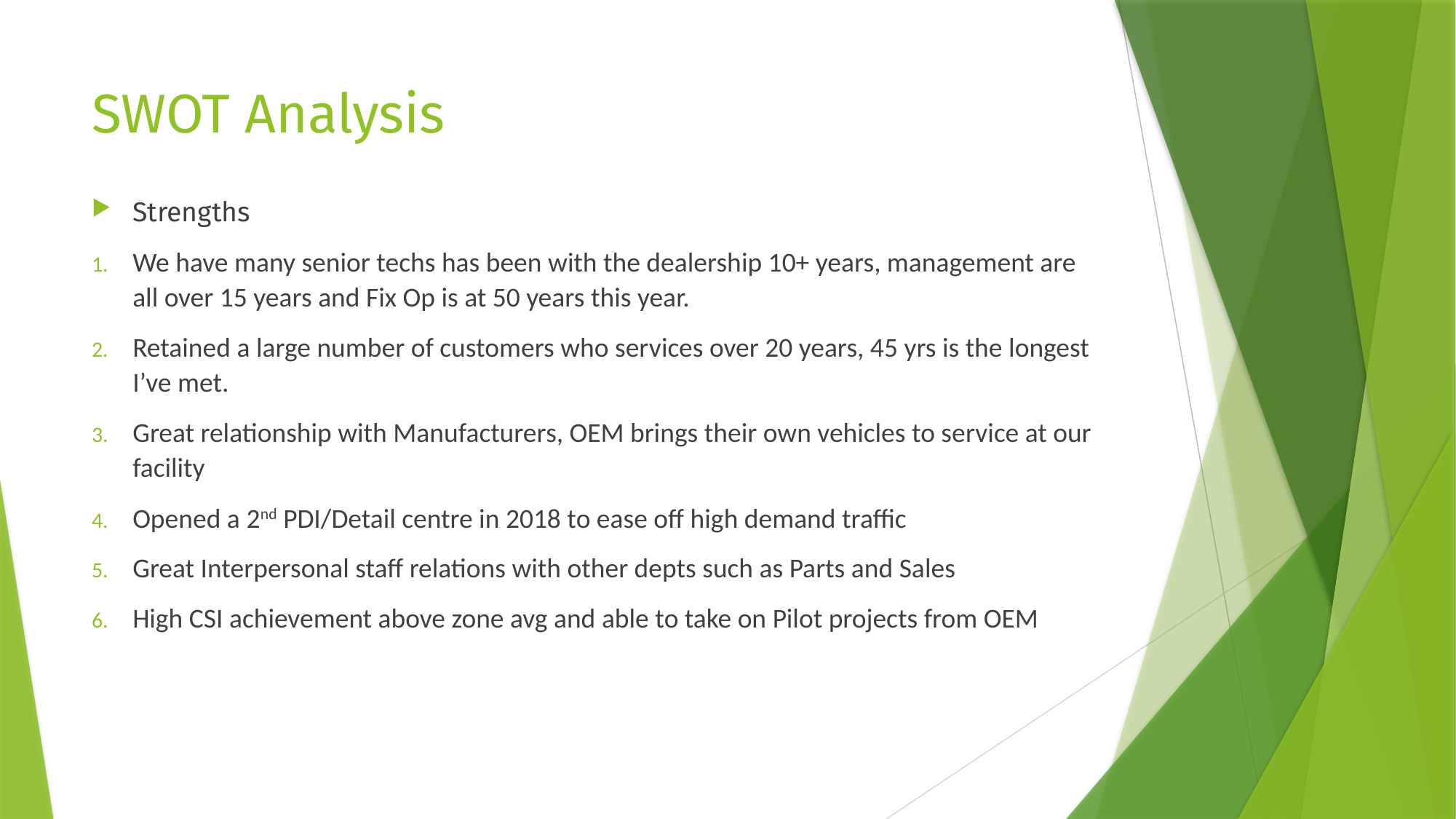

# SWOT Analysis
Strengths
We have many senior techs has been with the dealership 10+ years, management are all over 15 years and Fix Op is at 50 years this year.
Retained a large number of customers who services over 20 years, 45 yrs is the longest I’ve met.
Great relationship with Manufacturers, OEM brings their own vehicles to service at our facility
Opened a 2nd PDI/Detail centre in 2018 to ease off high demand traffic
Great Interpersonal staff relations with other depts such as Parts and Sales
High CSI achievement above zone avg and able to take on Pilot projects from OEM